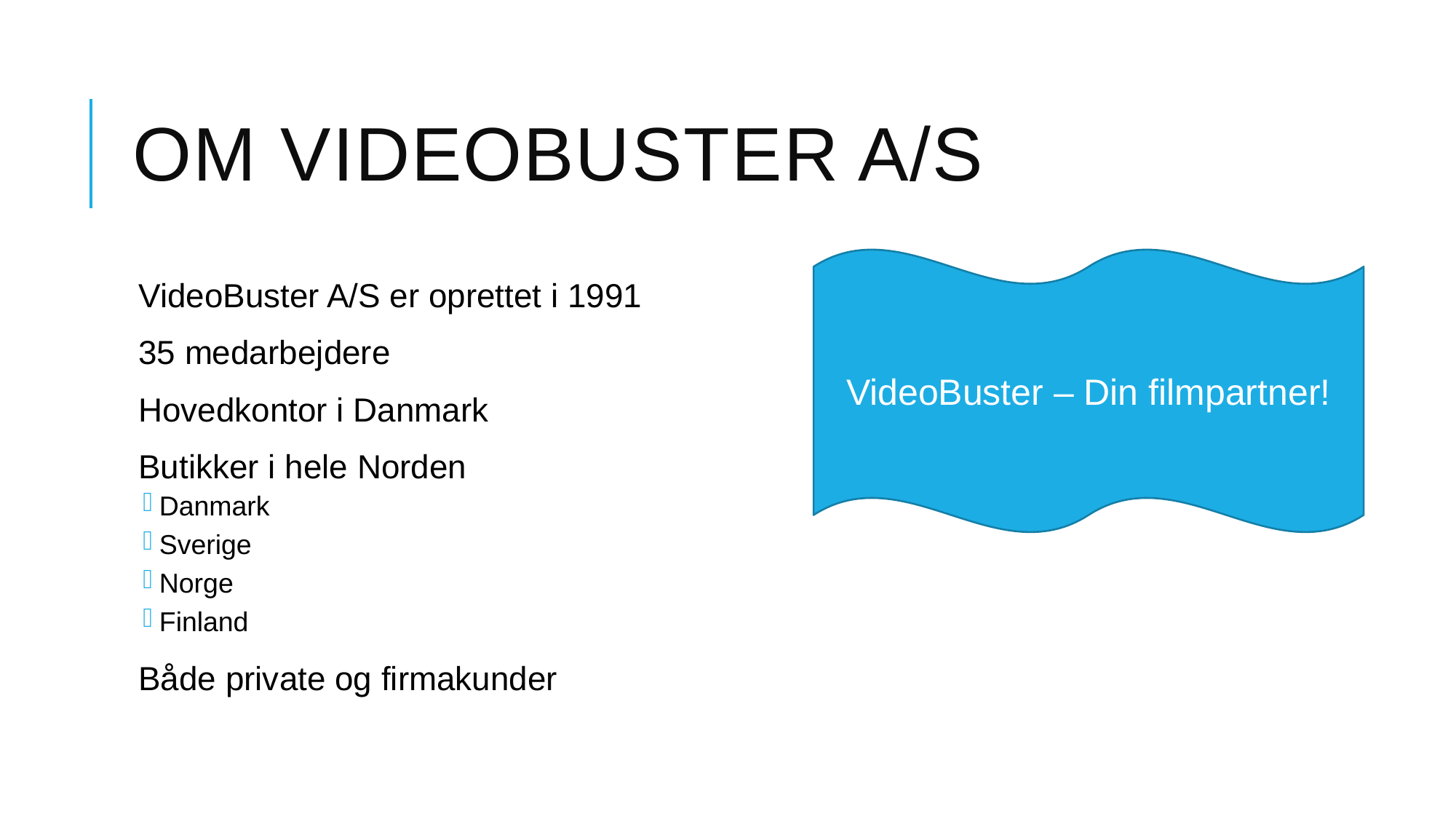

# Om VideoBuster A/S
VideoBuster – Din filmpartner!
VideoBuster A/S er oprettet i 1991
35 medarbejdere
Hovedkontor i Danmark
Butikker i hele Norden
Danmark
Sverige
Norge
Finland
Både private og firmakunder